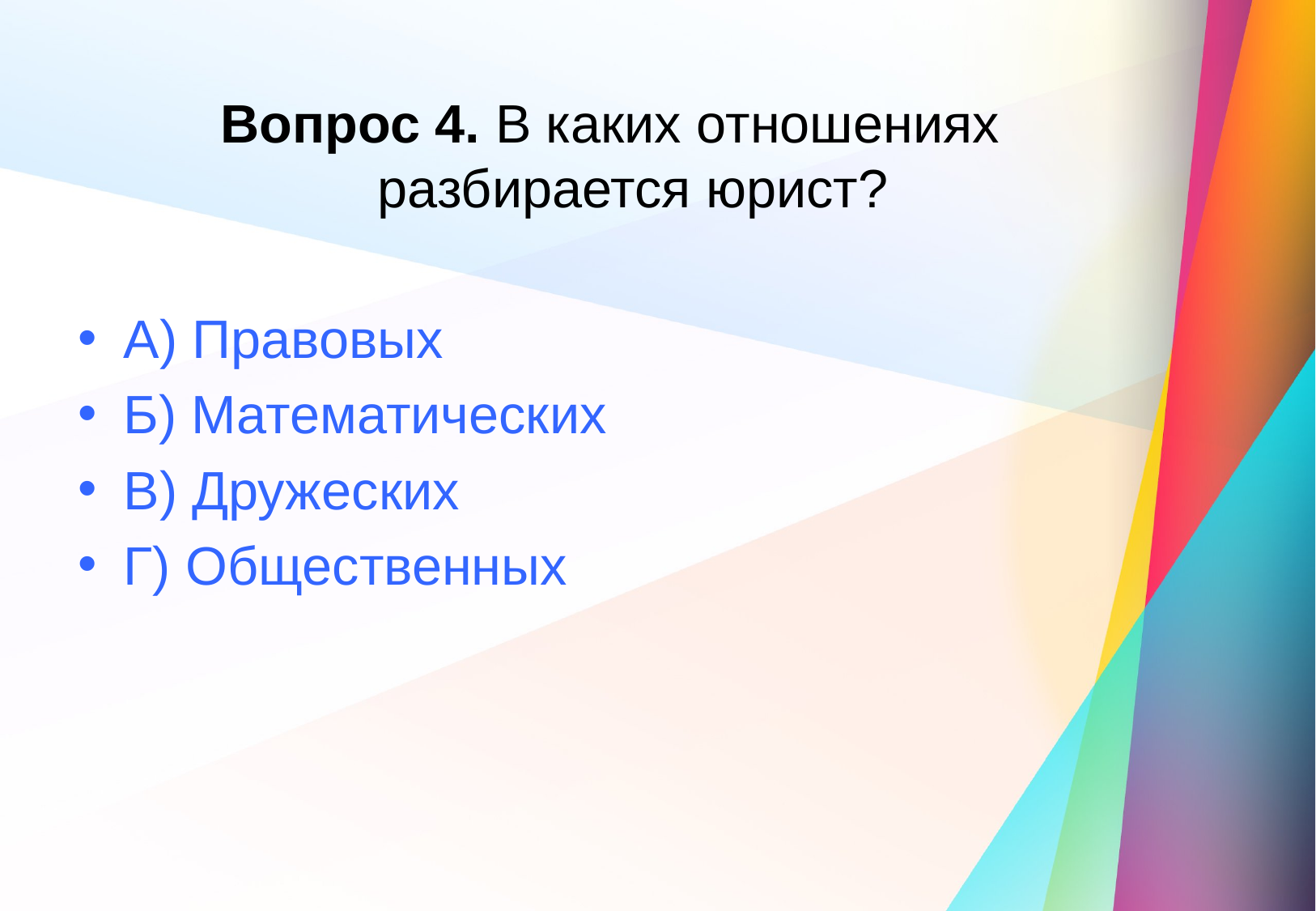

Вопрос 4. В каких отношениях разбирается юрист?

А) Правовых
Б) Математических
В) Дружеских
Г) Общественных